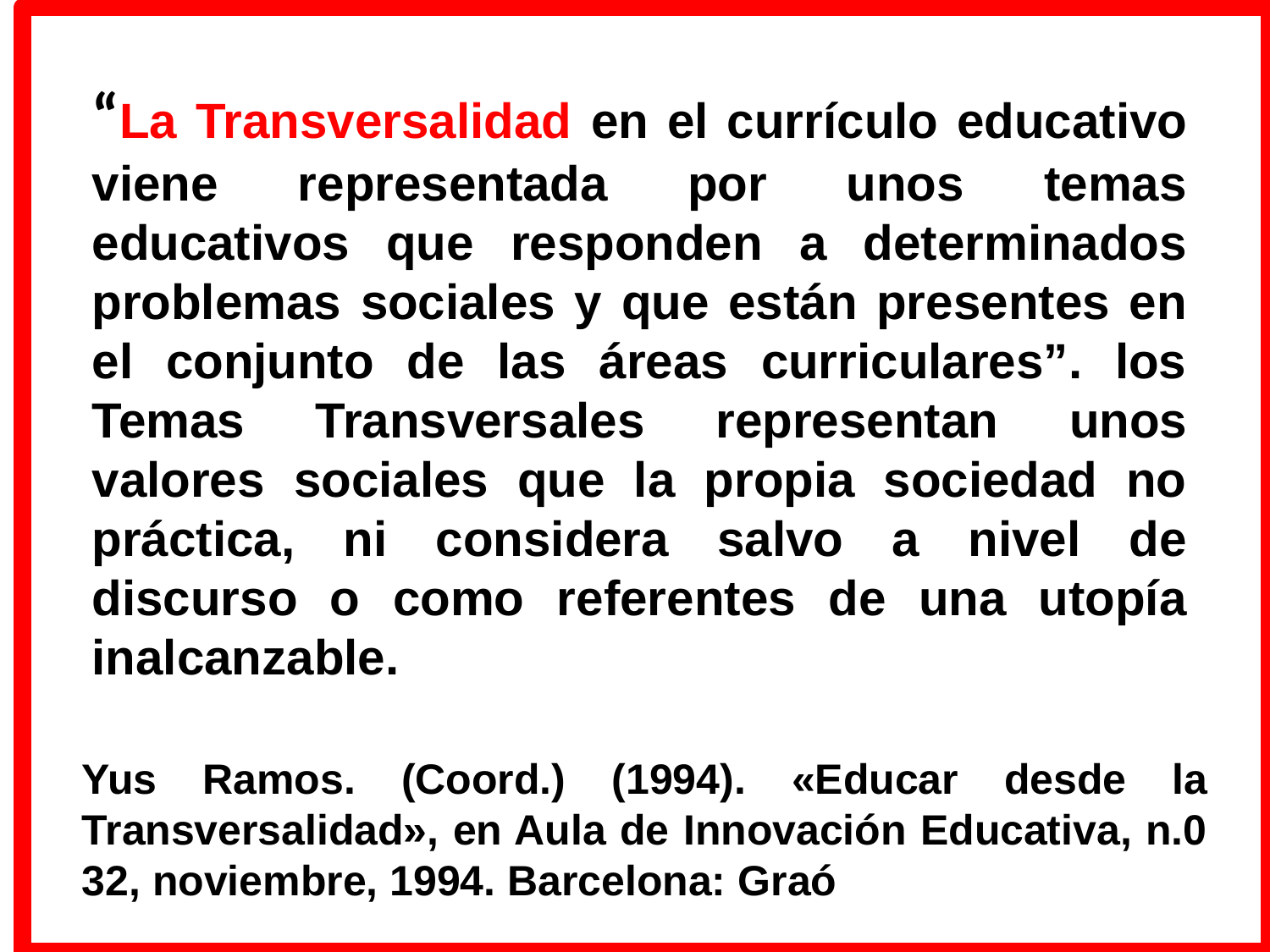

# “La Transversalidad en el currículo educativo viene representada por unos temas educativos que responden a determinados problemas sociales y que están presentes en el conjunto de las áreas curriculares”. los Temas Transversales representan unos valores sociales que la propia sociedad no práctica, ni considera salvo a nivel de discurso o como referentes de una utopía inalcanzable.

Yus Ramos. (Coord.) (1994). «Educar desde la Transversalidad», en Aula de Innovación Educativa, n.0 32, noviembre, 1994. Barcelona: Graó